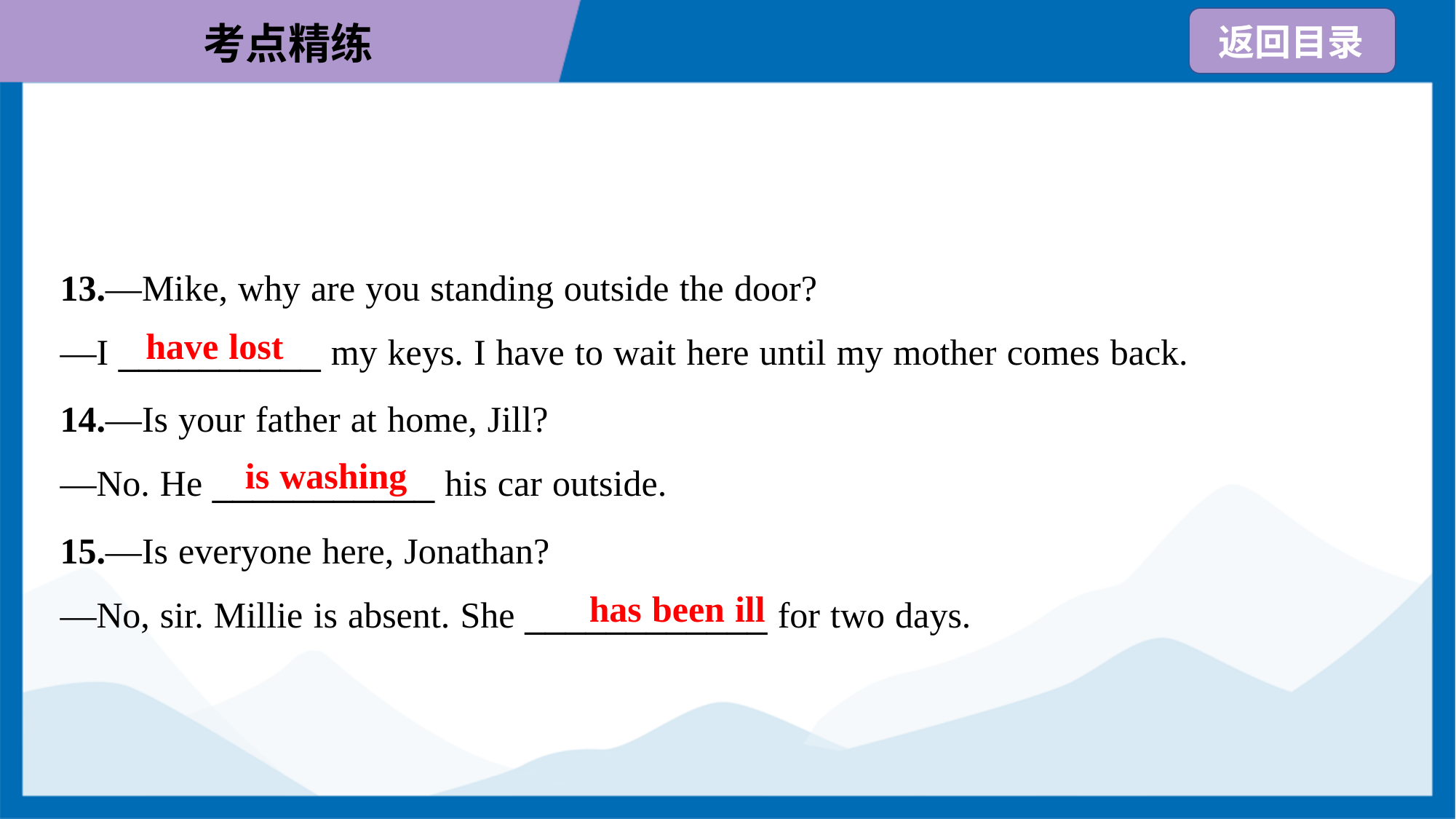

13.—Mike, why are you standing outside the door?
—I __________ my keys. I have to wait here until my mother comes back.
have lost
14.—Is your father at home, Jill?
—No. He ___________ his car outside.
is washing
15.—Is everyone here, Jonathan?
—No, sir. Millie is absent. She ____________ for two days.
has been ill